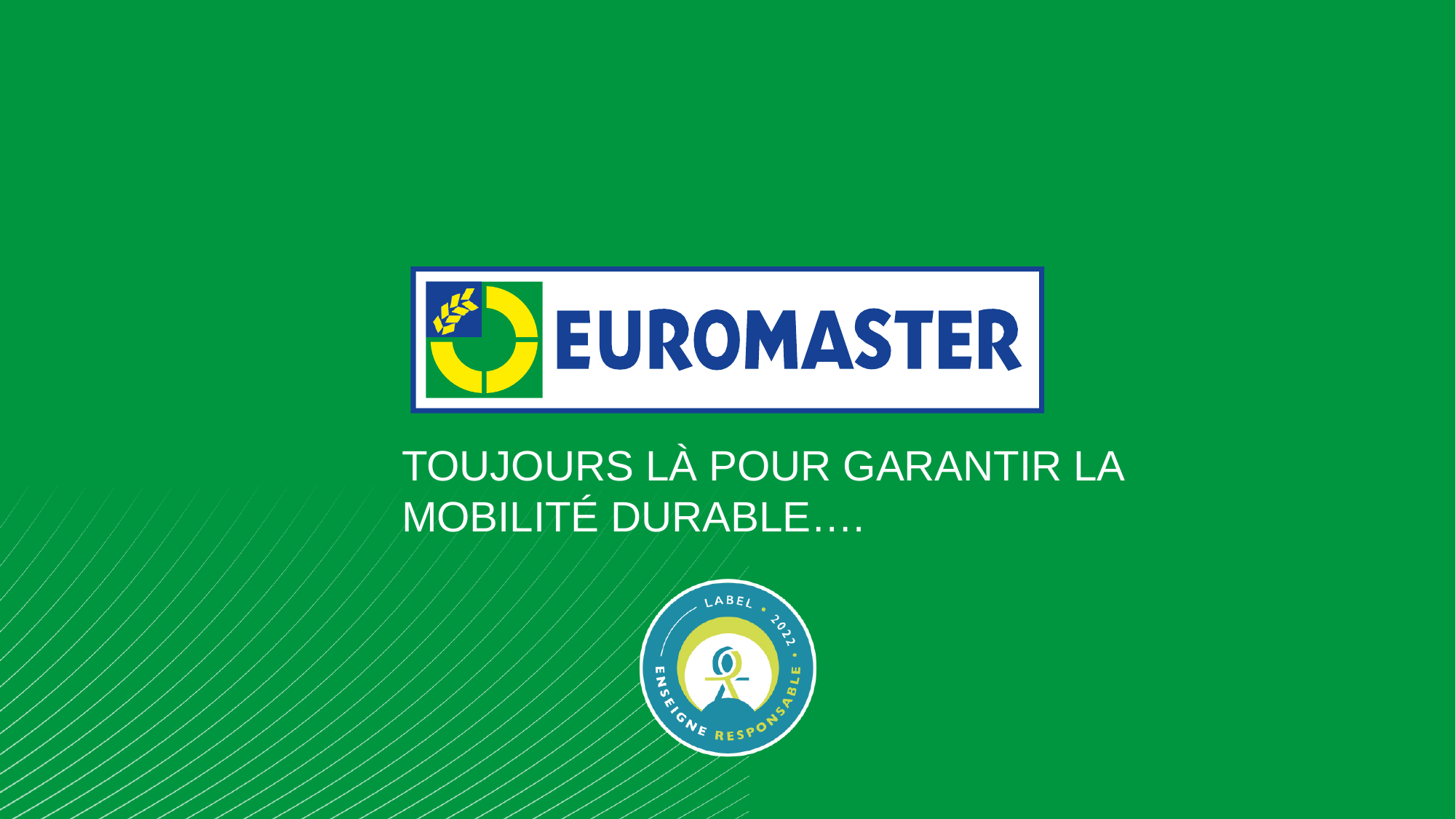

TOUJOURS LÀ POUR GARANTIR LA MOBILITÉ DURABLE….